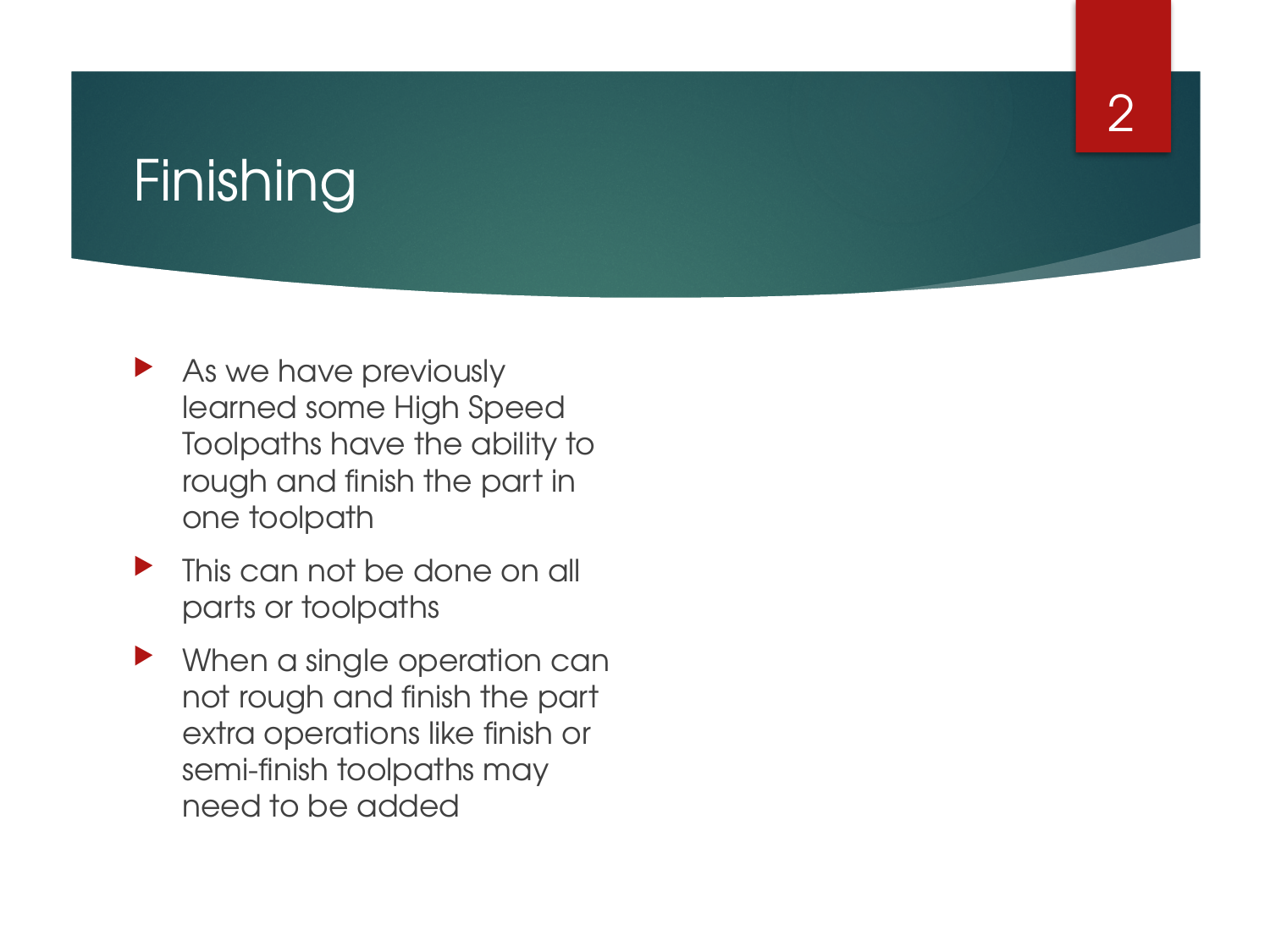

2
# Finishing
As we have previously learned some High Speed Toolpaths have the ability to rough and finish the part in one toolpath
This can not be done on all parts or toolpaths
When a single operation can not rough and finish the part extra operations like finish or semi-finish toolpaths may need to be added